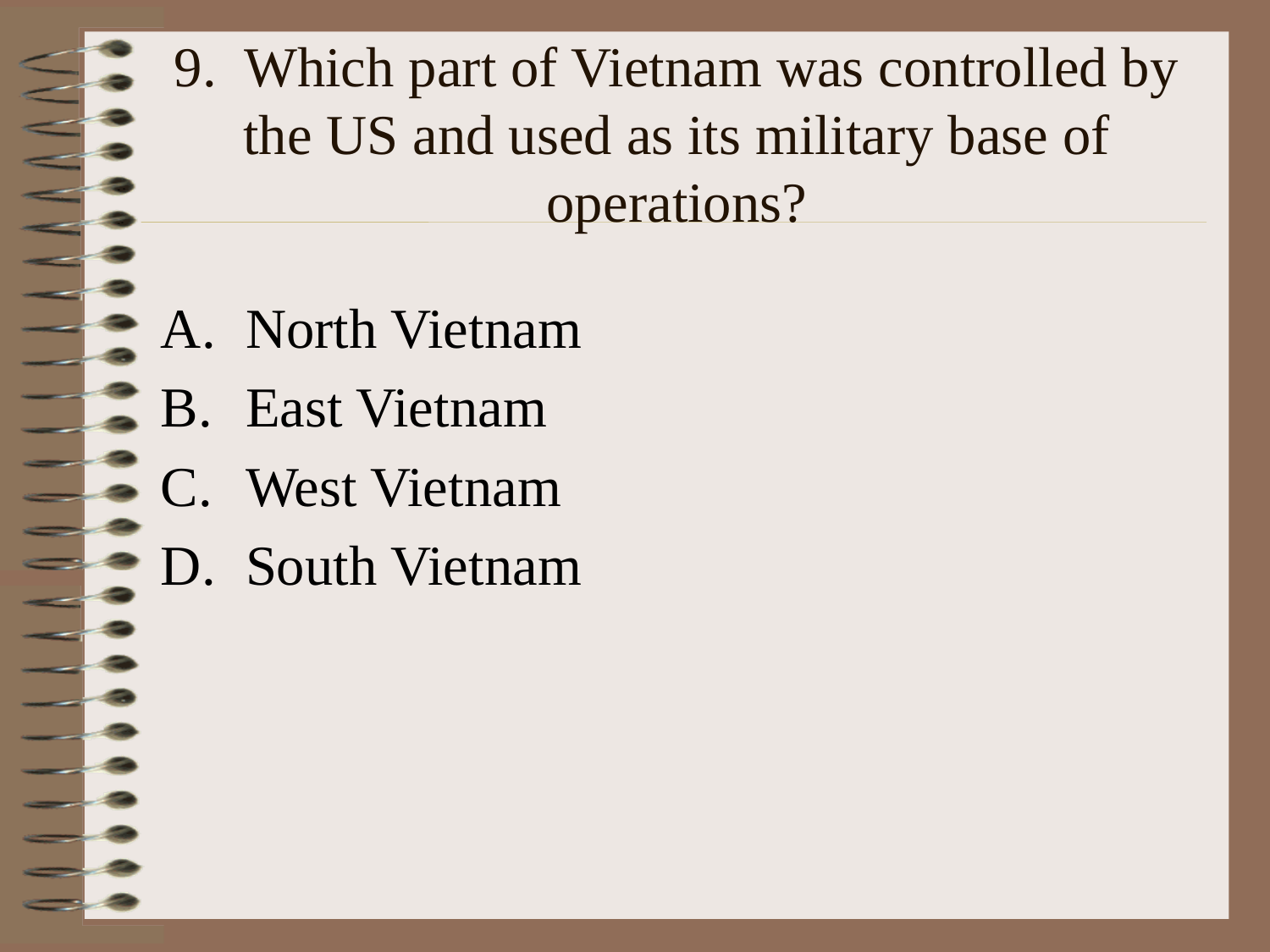

# 9.  Which part of Vietnam was controlled by the US and used as its military base of operations?
North Vietnam
East Vietnam
West Vietnam
South Vietnam